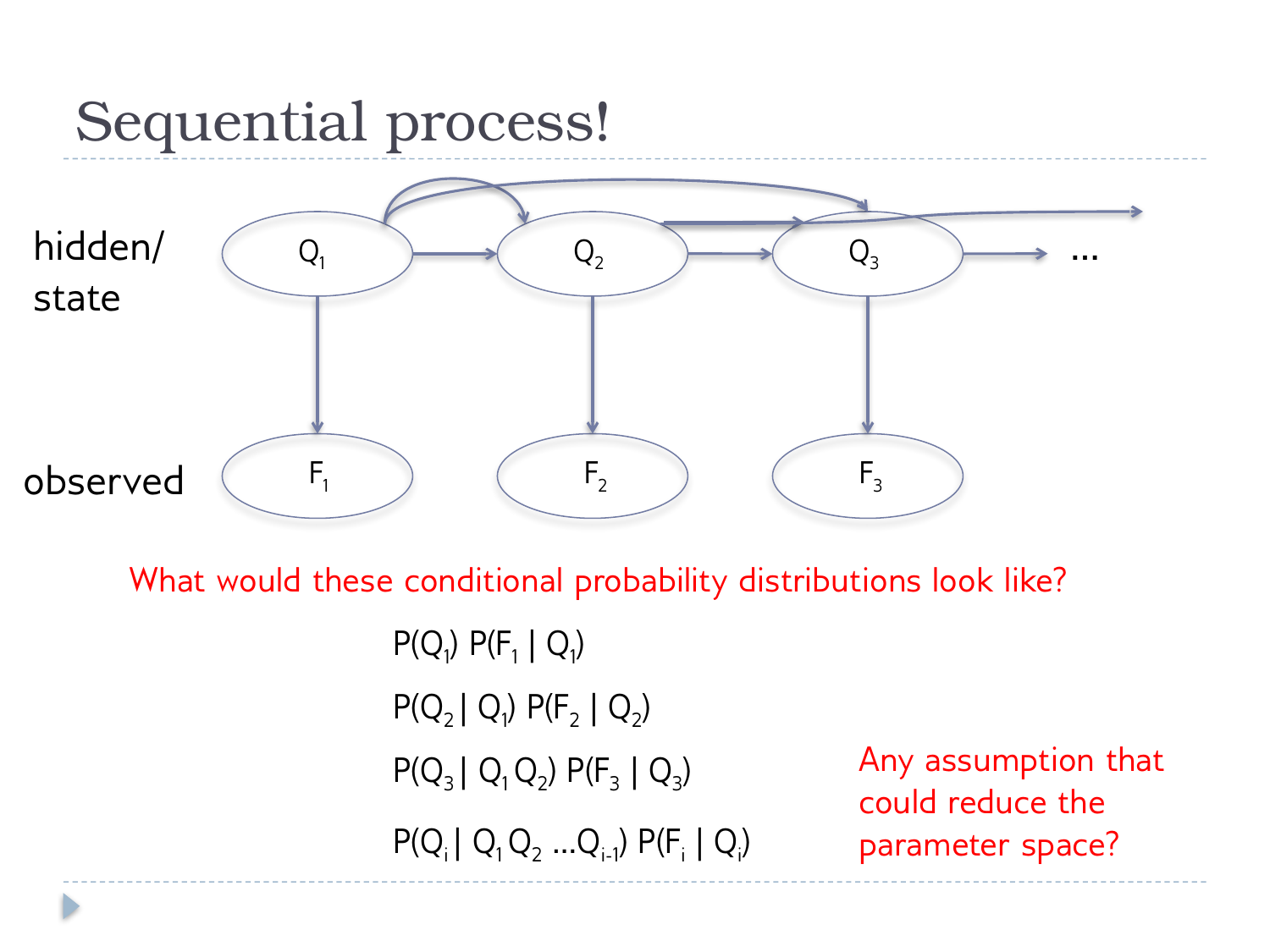

# Sequential process!
hidden/state

…
Q1
Q2
Q3

observed
F1
F2
F3
What would these conditional probability distributions look like?
P(Q1) P(F1 | Q1)
P(Q2 | Q1) P(F2 | Q2)
Any assumption that could reduce the parameter space?
P(Q3 | Q1 Q2) P(F3 | Q3)
P(Qi | Q1 Q2 …Qi-1) P(Fi | Qi)